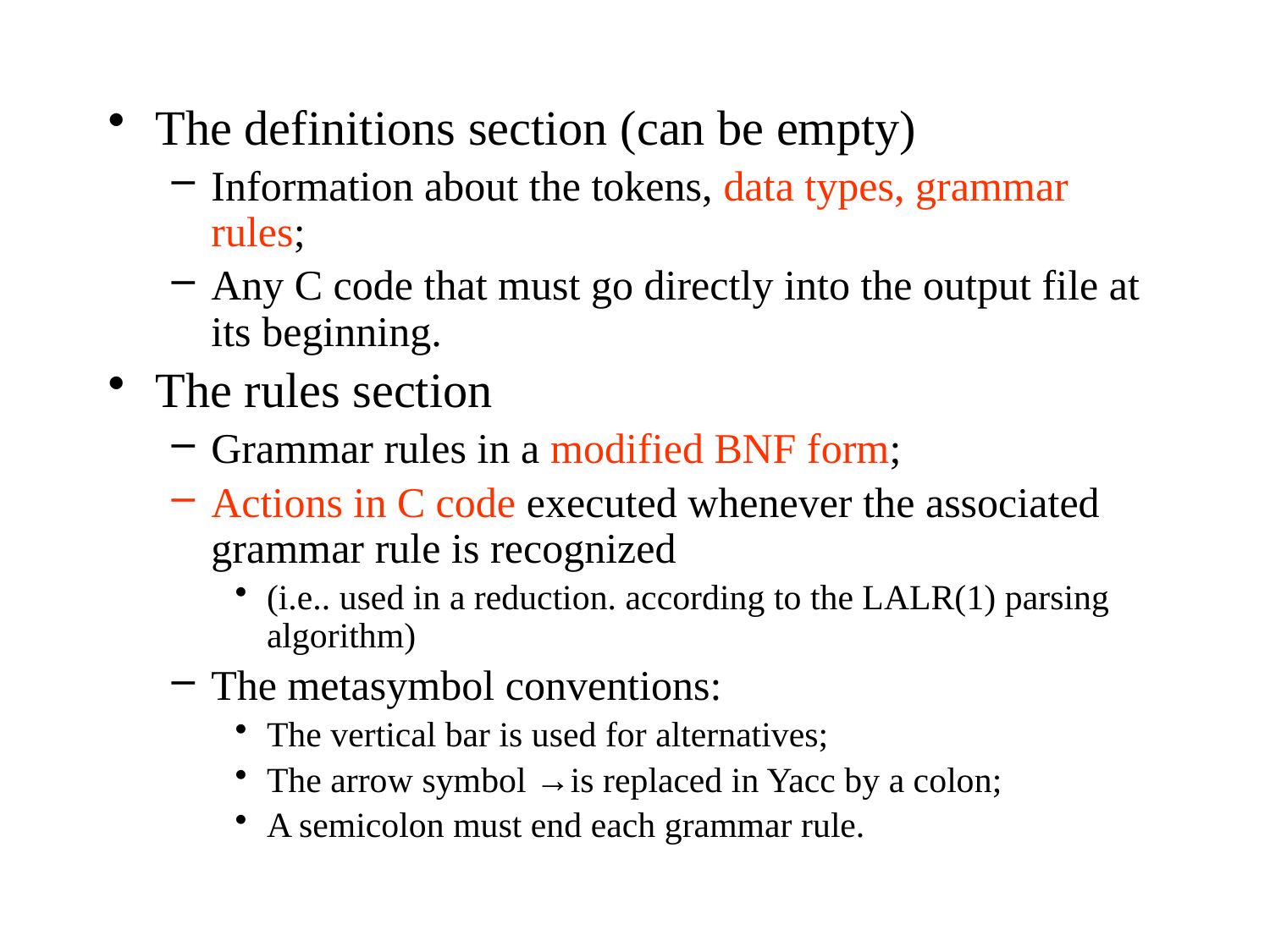

The definitions section (can be empty)
Information about the tokens, data types, grammar rules;
Any C code that must go directly into the output file at its beginning.
The rules section
Grammar rules in a modified BNF form;
Actions in C code executed whenever the associated grammar rule is recognized
(i.e.. used in a reduction. according to the LALR(1) parsing algorithm)
The metasymbol conventions:
The vertical bar is used for alternatives;
The arrow symbol →is replaced in Yacc by a colon;
A semicolon must end each grammar rule.